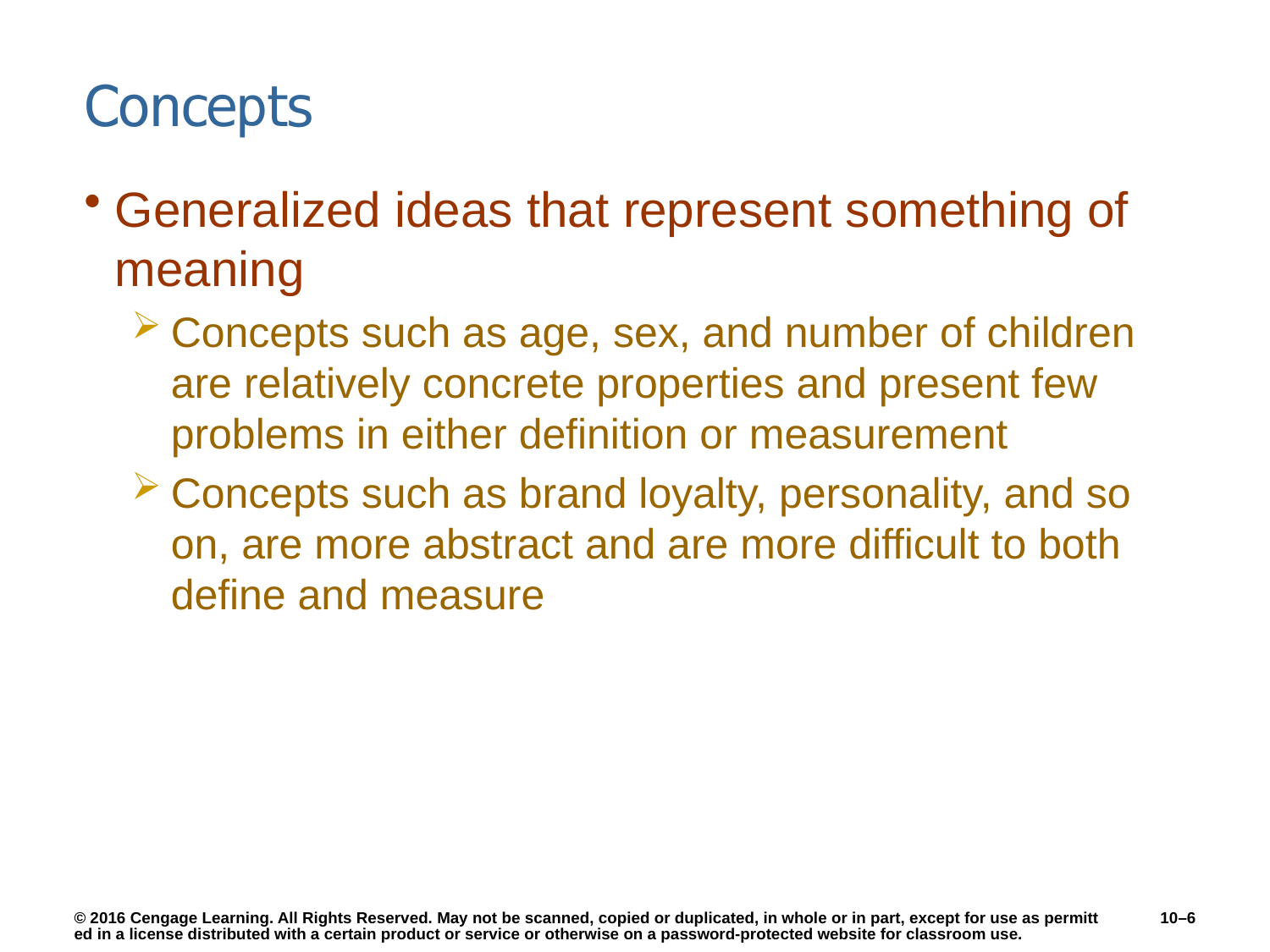

# Concepts
Generalized ideas that represent something of meaning
Concepts such as age, sex, and number of children are relatively concrete properties and present few problems in either definition or measurement
Concepts such as brand loyalty, personality, and so on, are more abstract and are more difficult to both define and measure

10–6
© 2016 Cengage Learning. All Rights Reserved. May not be scanned, copied or duplicated, in whole or in part, except for use as permitted in a license distributed with a certain product or service or otherwise on a password-protected website for classroom use.